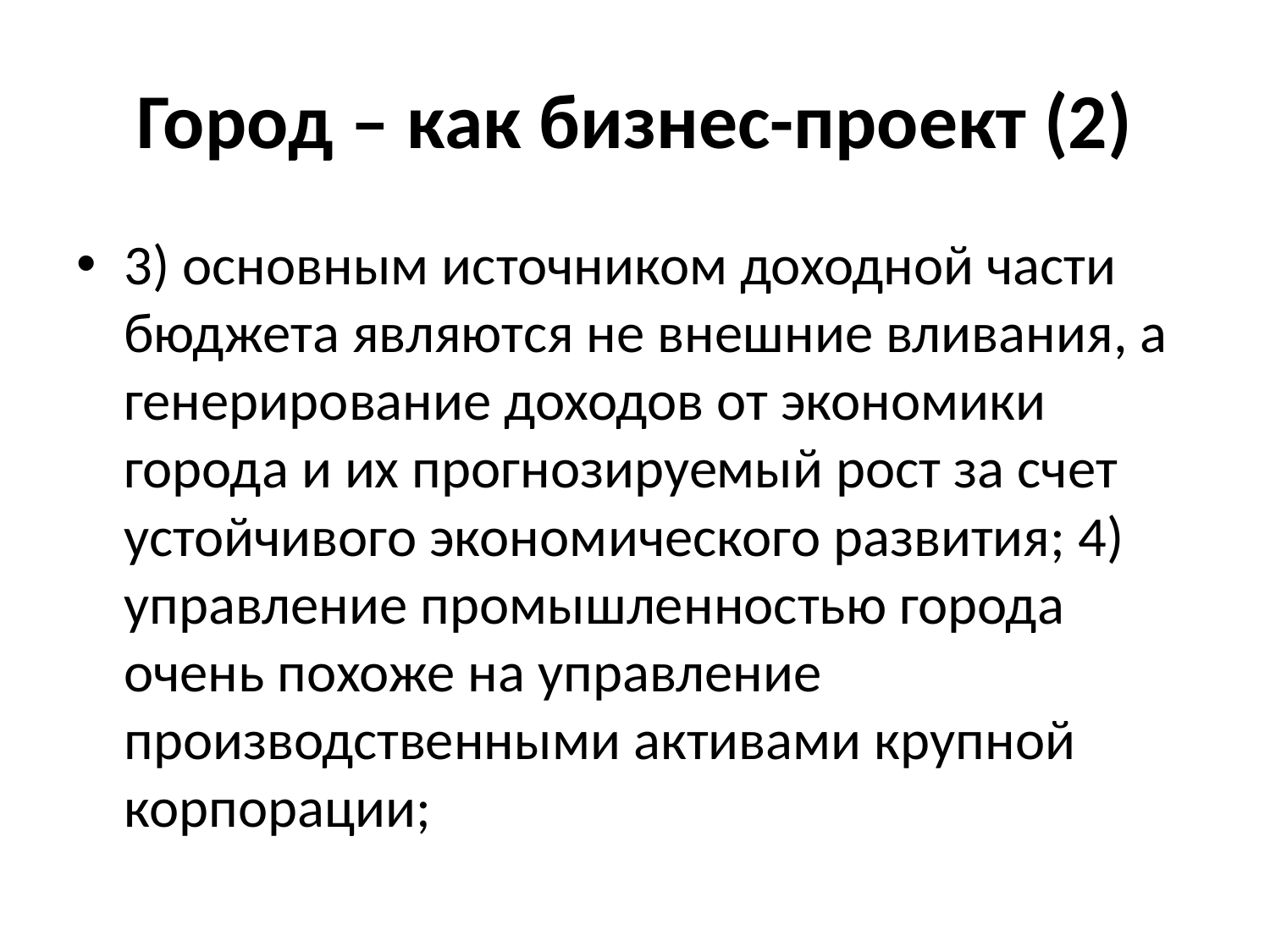

# Город – как бизнес-проект (2)
3) основным источником доходной части бюджета являются не внешние вливания, а генерирование доходов от экономики города и их прогнозируемый рост за счет устойчивого экономического развития; 4) управление промышленностью города очень похоже на управление производственными активами крупной корпорации;